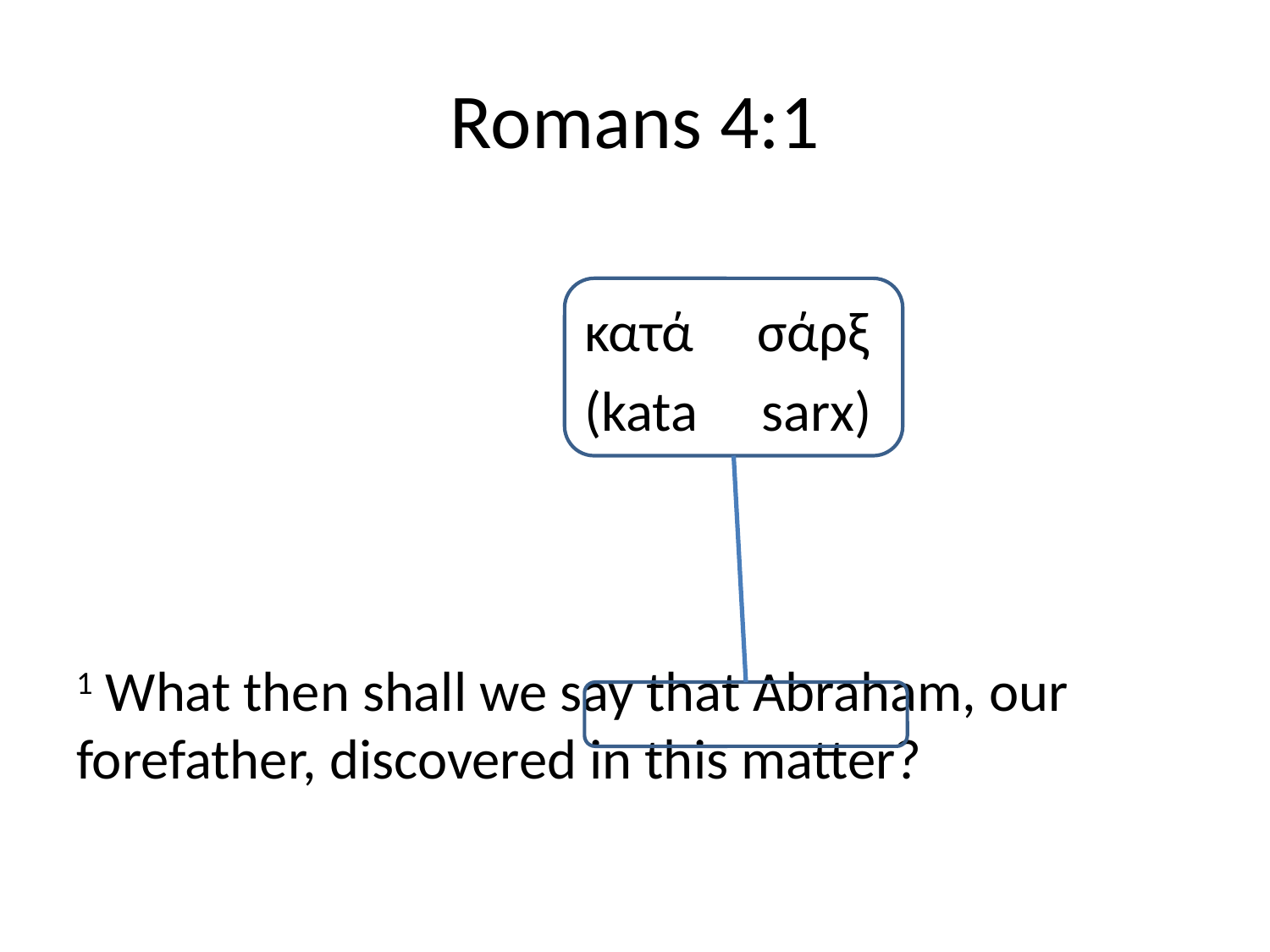

# Romans 4:1

				κατά     σάρξ
				(kata     sarx)

1 What then shall we say that Abraham, our forefather, discovered in this matter?